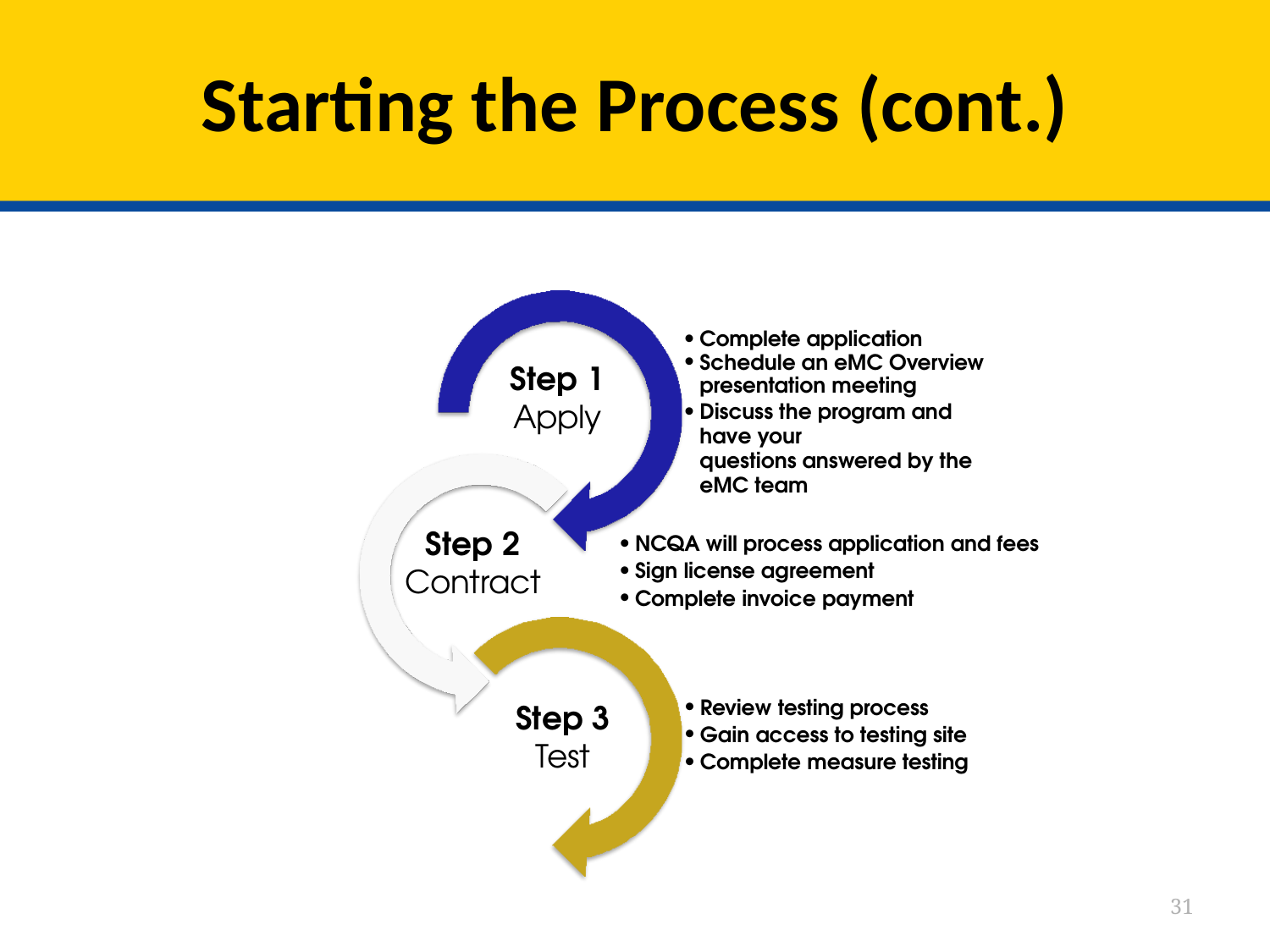

# Starting the Process (cont.)

Complete application
Schedule an eMC Overview presentation meeting
Discuss the program and have your
questions answered by the eMC team
Step 1
Apply

Step 2
Contract
NCQA will process application and fees
Sign license agreement
Complete invoice payment

Review testing process
Gain access to testing site
Complete measure testing
Step 3
Test
31